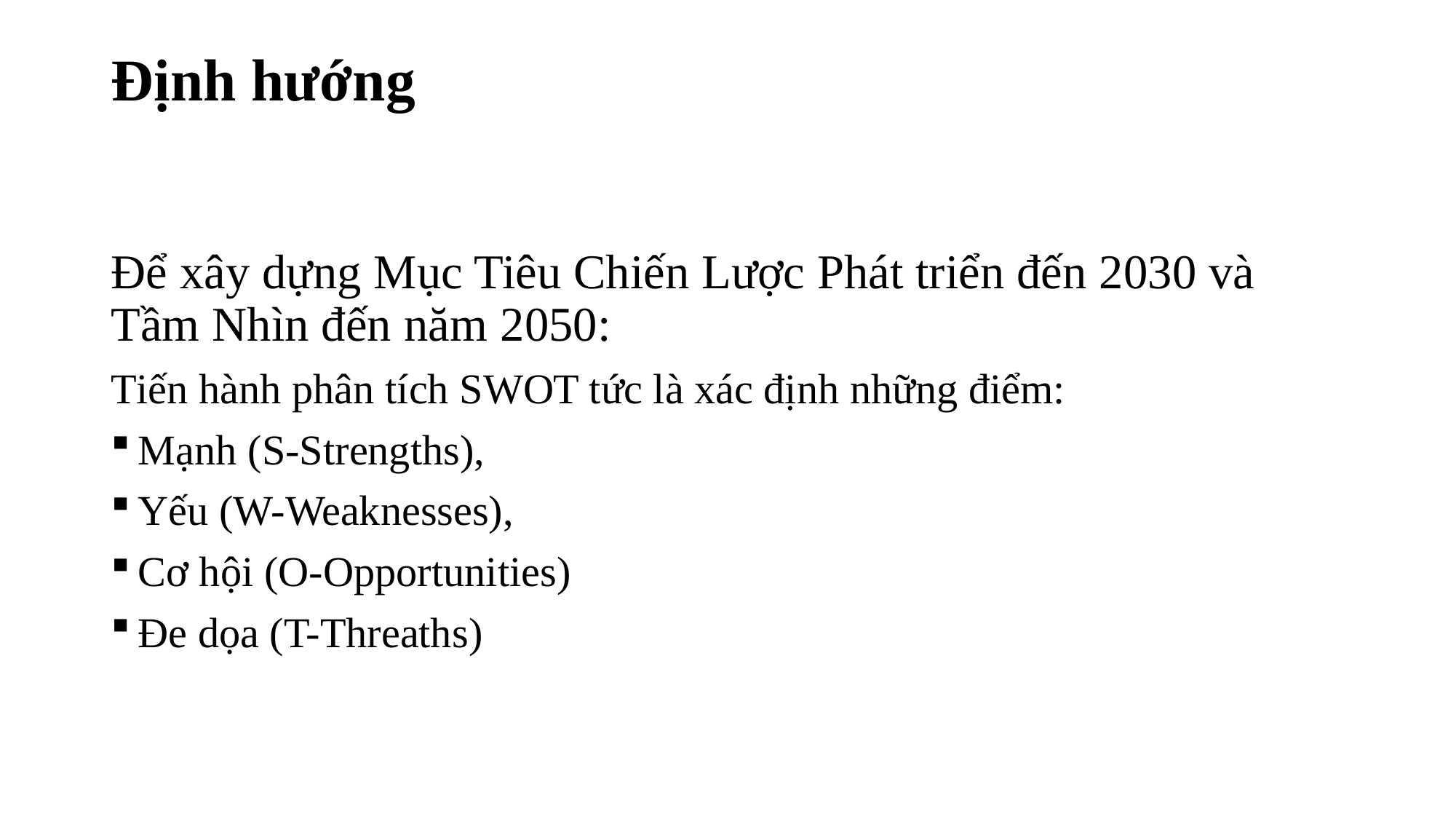

# Định hướng

Để xây dựng Mục Tiêu Chiến Lược Phát triển đến 2030 và Tầm Nhìn đến năm 2050:
Tiến hành phân tích SWOT tức là xác định những điểm:
Mạnh (S-Strengths),
Yếu (W-Weaknesses),
Cơ hội (O-Opportunities)
Đe dọa (T-Threaths)